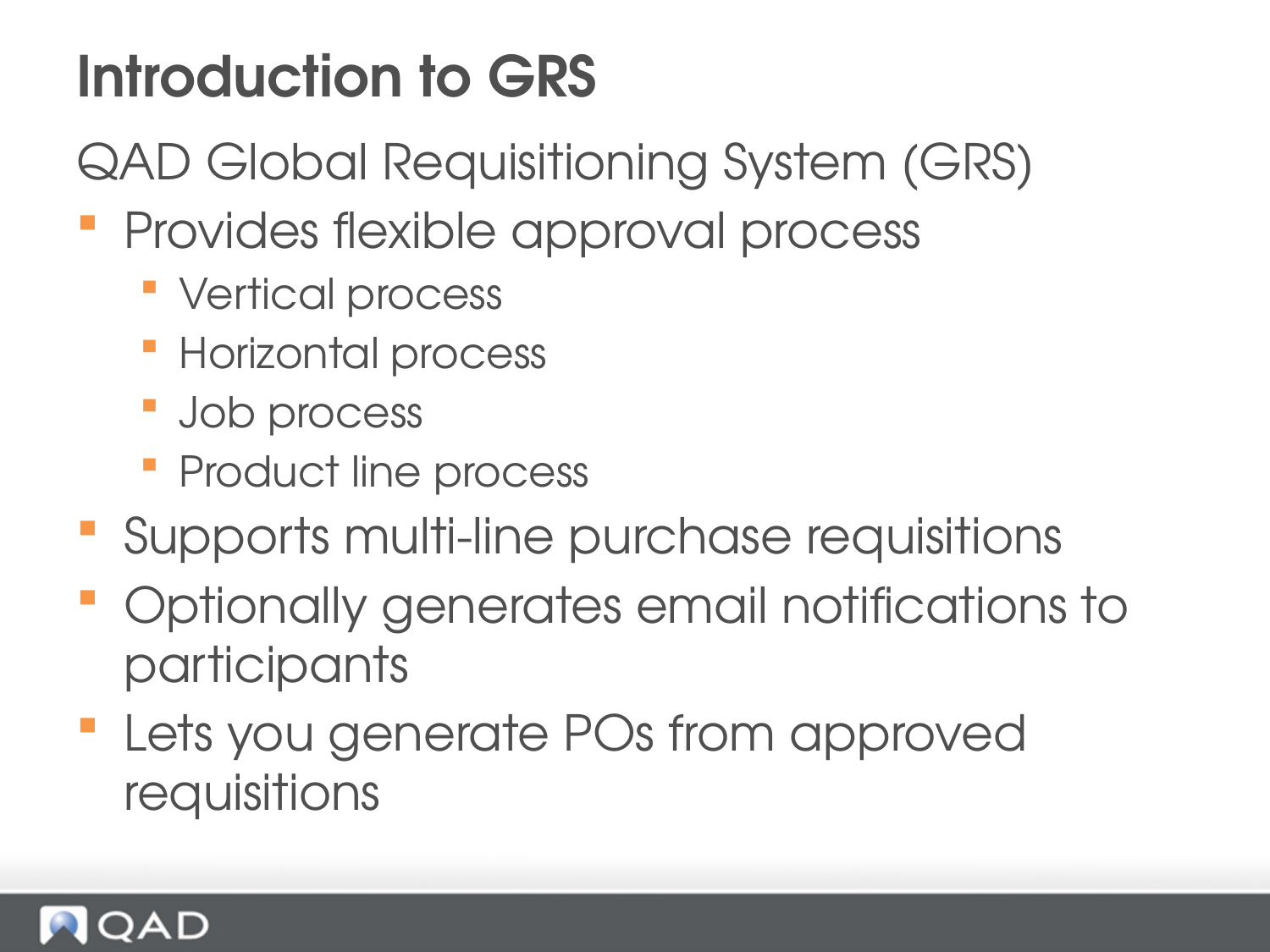

# Introduction to GRS
QAD Global Requisitioning System (GRS)
Provides flexible approval process
Vertical process
Horizontal process
Job process
Product line process
Supports multi-line purchase requisitions
Optionally generates email notifications to participants
Lets you generate POs from approved requisitions